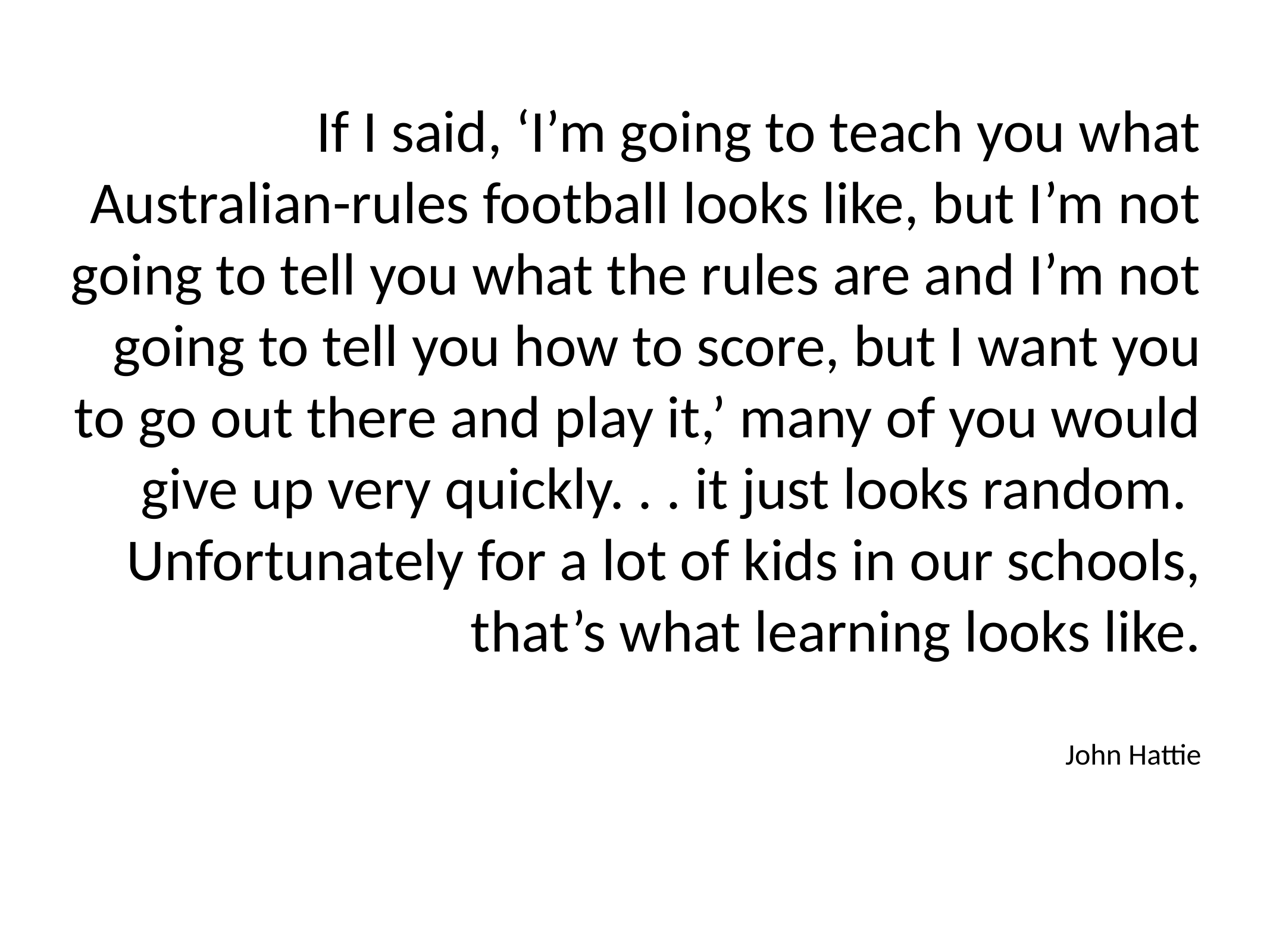

# If I said, ‘I’m going to teach you what Australian-rules football looks like, but I’m not going to tell you what the rules are and I’m not going to tell you how to score, but I want you to go out there and play it,’ many of you would give up very quickly. . . it just looks random.  Unfortunately for a lot of kids in our schools, that’s what learning looks like. John Hattie
|  |  |  |  |
| --- | --- | --- | --- |
|  |  |  |  |
|  |  |  |  |
|  |  |  |  |
|  |  |  |  |
|  |  |  |  |
7